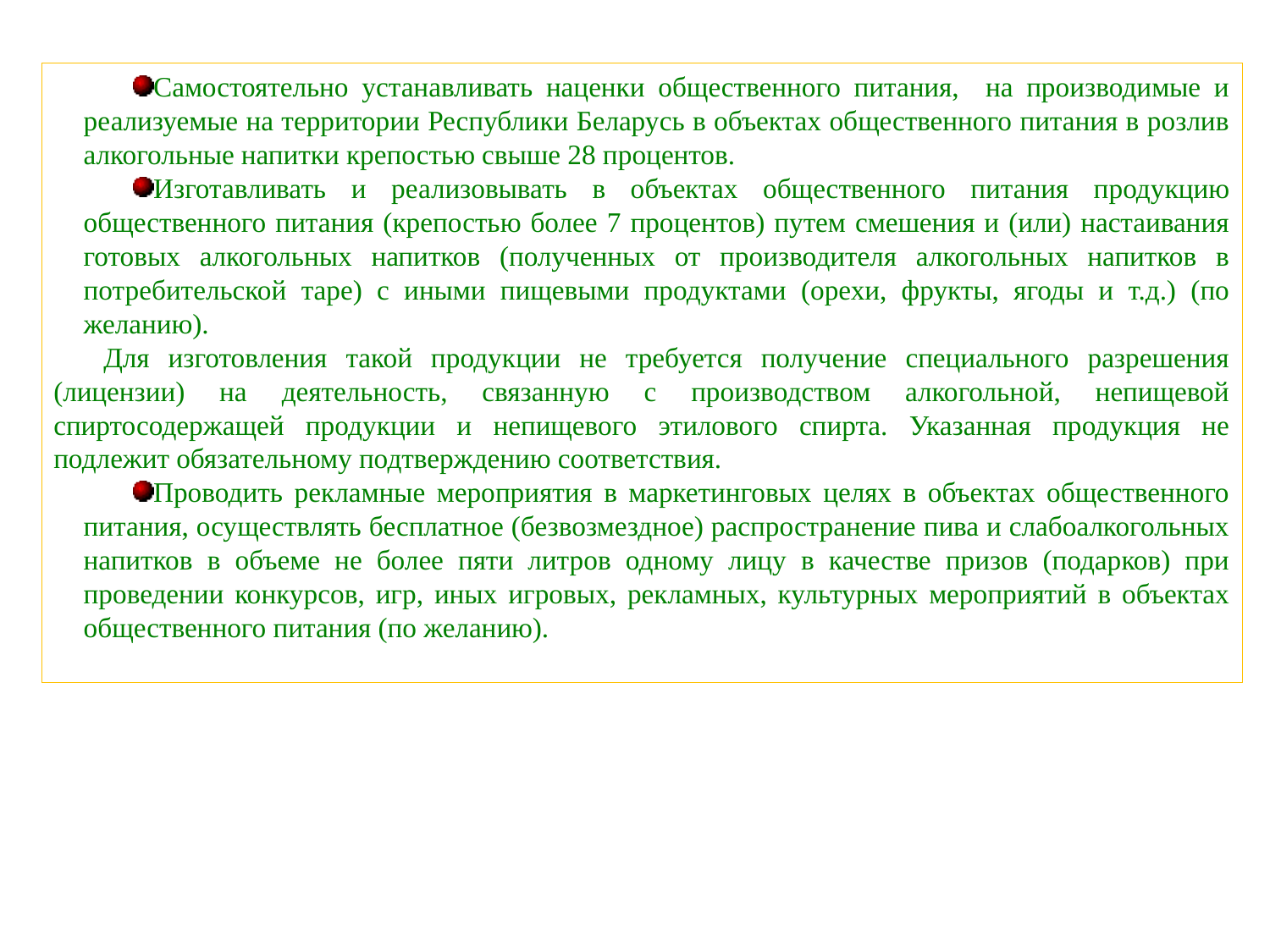

Самостоятельно устанавливать наценки общественного питания,  на производимые и реализуемые на территории Республики Беларусь в объектах общественного питания в розлив алкогольные напитки крепостью свыше 28 процентов.
Изготавливать и реализовывать в объектах общественного питания продукцию общественного питания (крепостью более 7 процентов) путем смешения и (или) настаивания готовых алкогольных напитков (полученных от производителя алкогольных напитков в потребительской таре) с иными пищевыми продуктами (орехи, фрукты, ягоды и т.д.) (по желанию).
Для изготовления такой продукции не требуется получение специального разрешения (лицензии) на деятельность, связанную с производством алкогольной, непищевой спиртосодержащей продукции и непищевого этилового спирта. Указанная продукция не подлежит обязательному подтверждению соответствия.
Проводить рекламные мероприятия в маркетинговых целях в объектах общественного питания, осуществлять бесплатное (безвозмездное) распространение пива и слабоалкогольных напитков в объеме не более пяти литров одному лицу в качестве призов (подарков) при проведении конкурсов, игр, иных игровых, рекламных, культурных мероприятий в объектах общественного питания (по желанию).